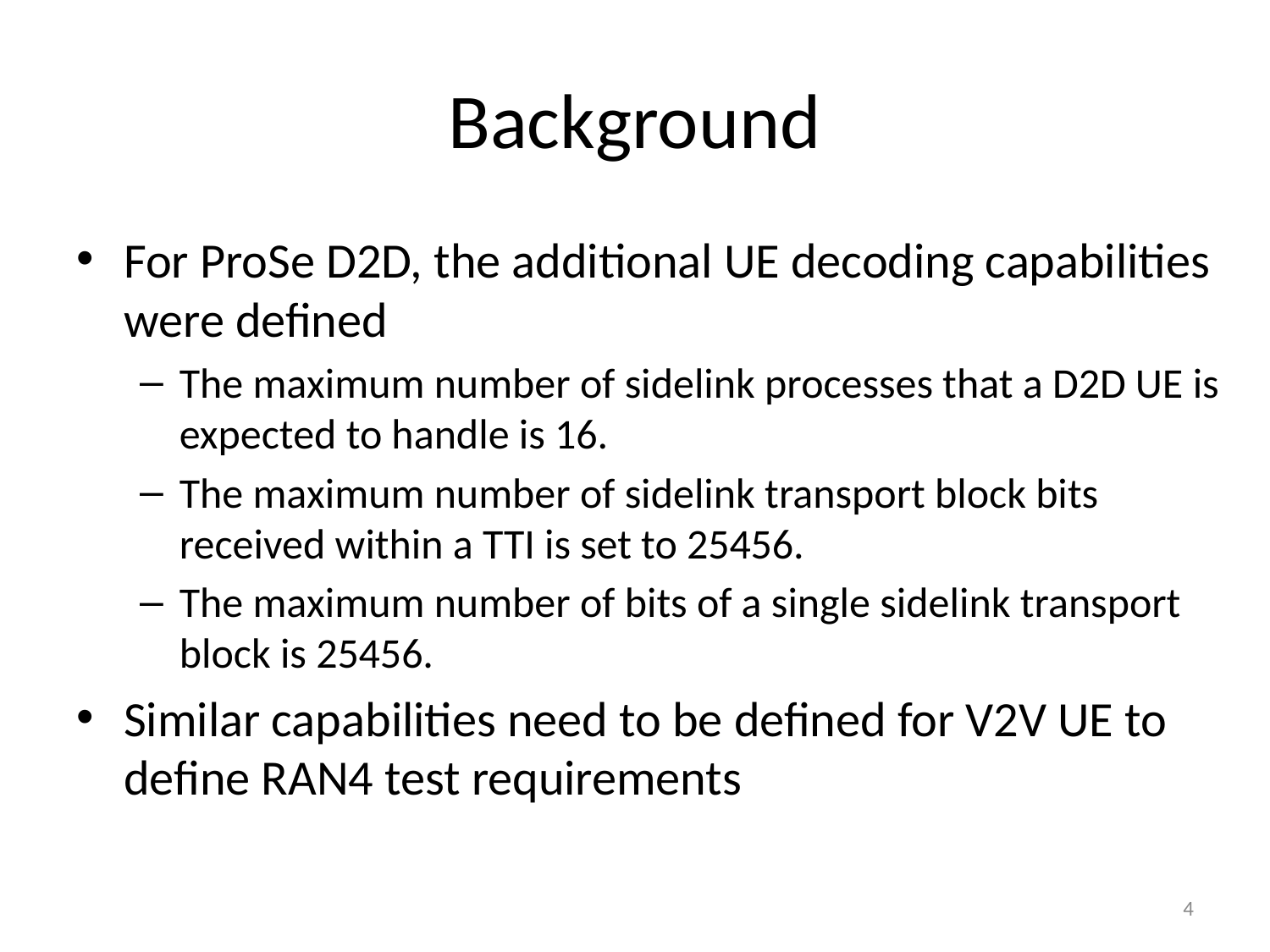

# Background
For ProSe D2D, the additional UE decoding capabilities were defined
The maximum number of sidelink processes that a D2D UE is expected to handle is 16.
The maximum number of sidelink transport block bits received within a TTI is set to 25456.
The maximum number of bits of a single sidelink transport block is 25456.
Similar capabilities need to be defined for V2V UE to define RAN4 test requirements
4